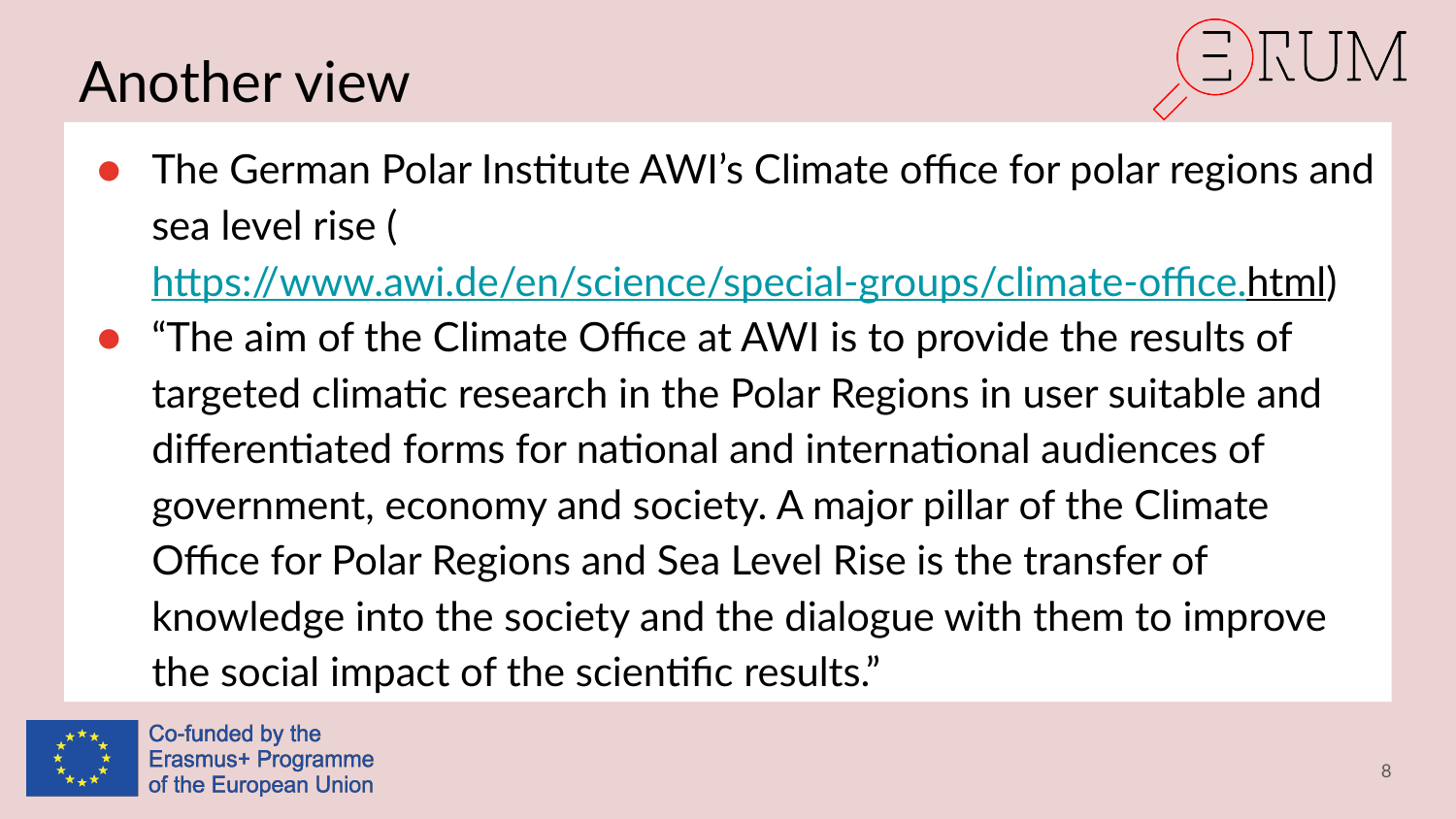

# Another view
The German Polar Institute AWI’s Climate office for polar regions and sea level rise (https://www.awi.de/en/science/special-groups/climate-office.html)
“The aim of the Climate Office at AWI is to provide the results of targeted climatic research in the Polar Regions in user suitable and differentiated forms for national and international audiences of government, economy and society. A major pillar of the Climate Office for Polar Regions and Sea Level Rise is the transfer of knowledge into the society and the dialogue with them to improve the social impact of the scientific results.”

8